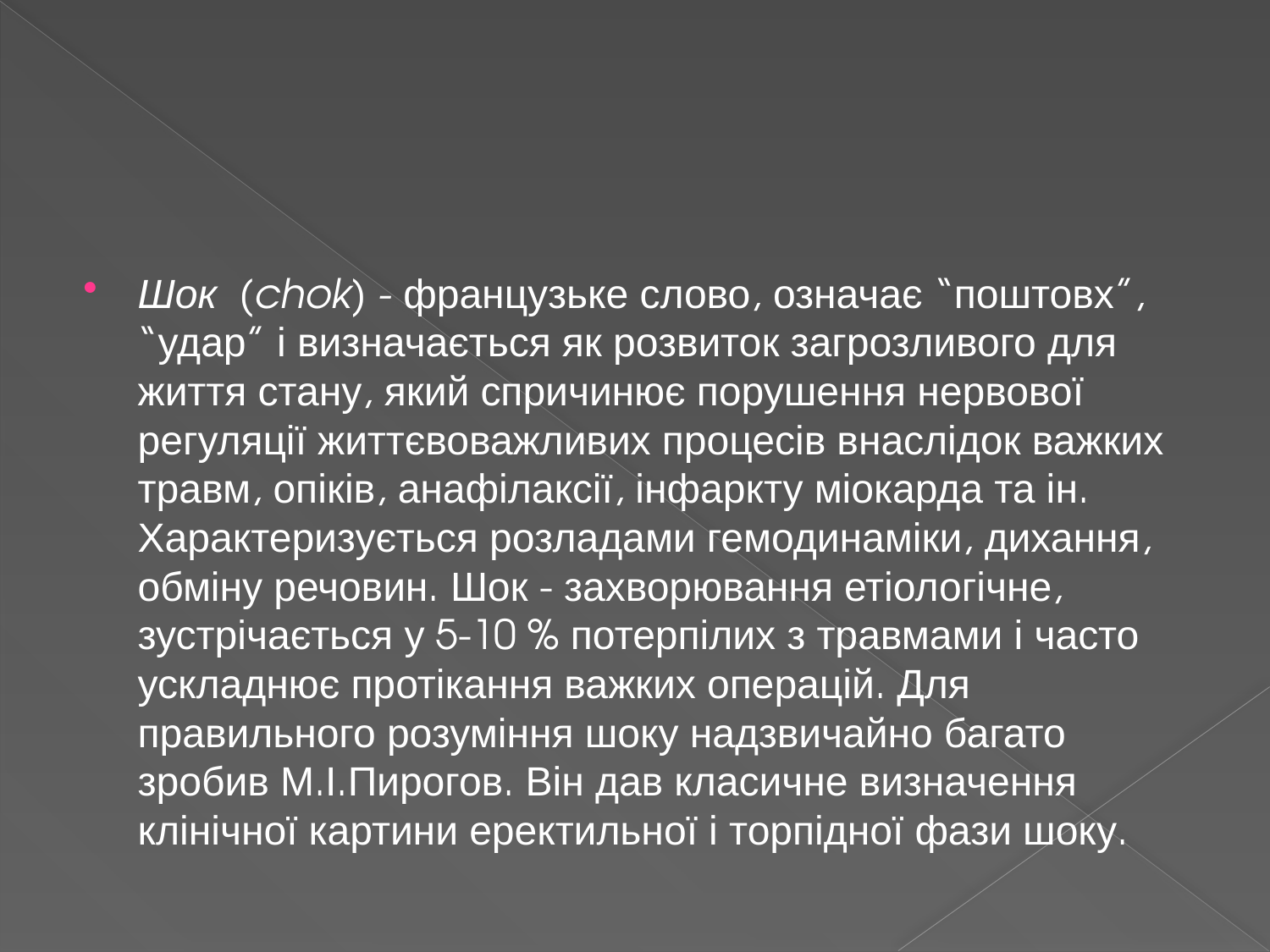

#
Шок  (chok) - французьке слово, означає “поштовх”, “удар” і визначається як розвиток загрозливого для життя стану, який спричинює порушення нервової регуляції життєвоважливих процесів внаслідок важких травм, опіків, анафілаксії, інфаркту міокарда та ін. Характеризується розладами гемодинаміки, дихання, обміну речовин. Шок - захворювання етіологічне, зустрічається у 5-10 % потерпілих з травмами і часто ускладнює протікання важких операцій. Для правильного розуміння шоку надзвичайно багато зробив М.І.Пирогов. Він дав класичне визначення клінічної картини еректильної і торпідної фази шоку.